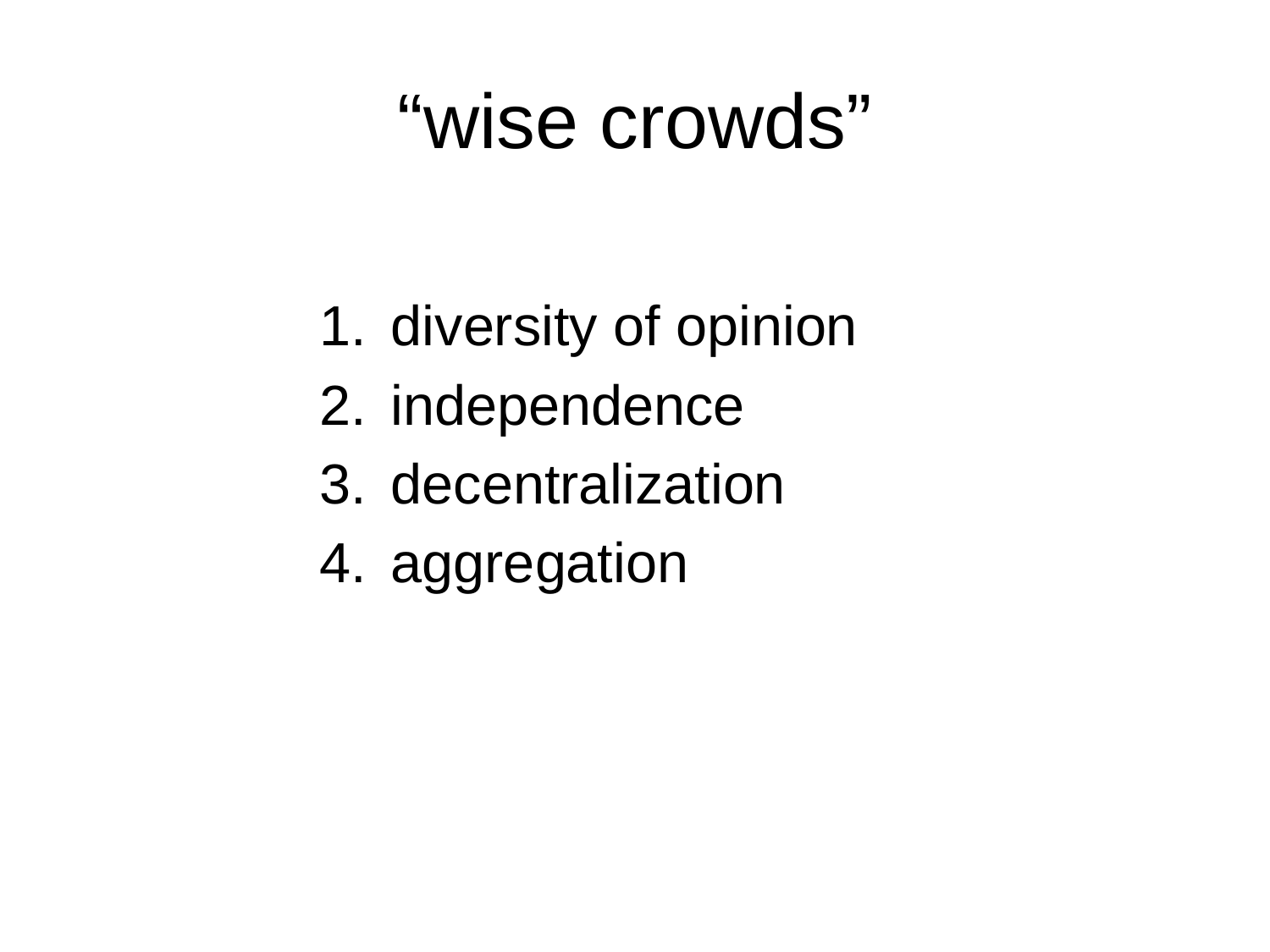

# “wise crowds”
diversity of opinion
independence
decentralization
aggregation